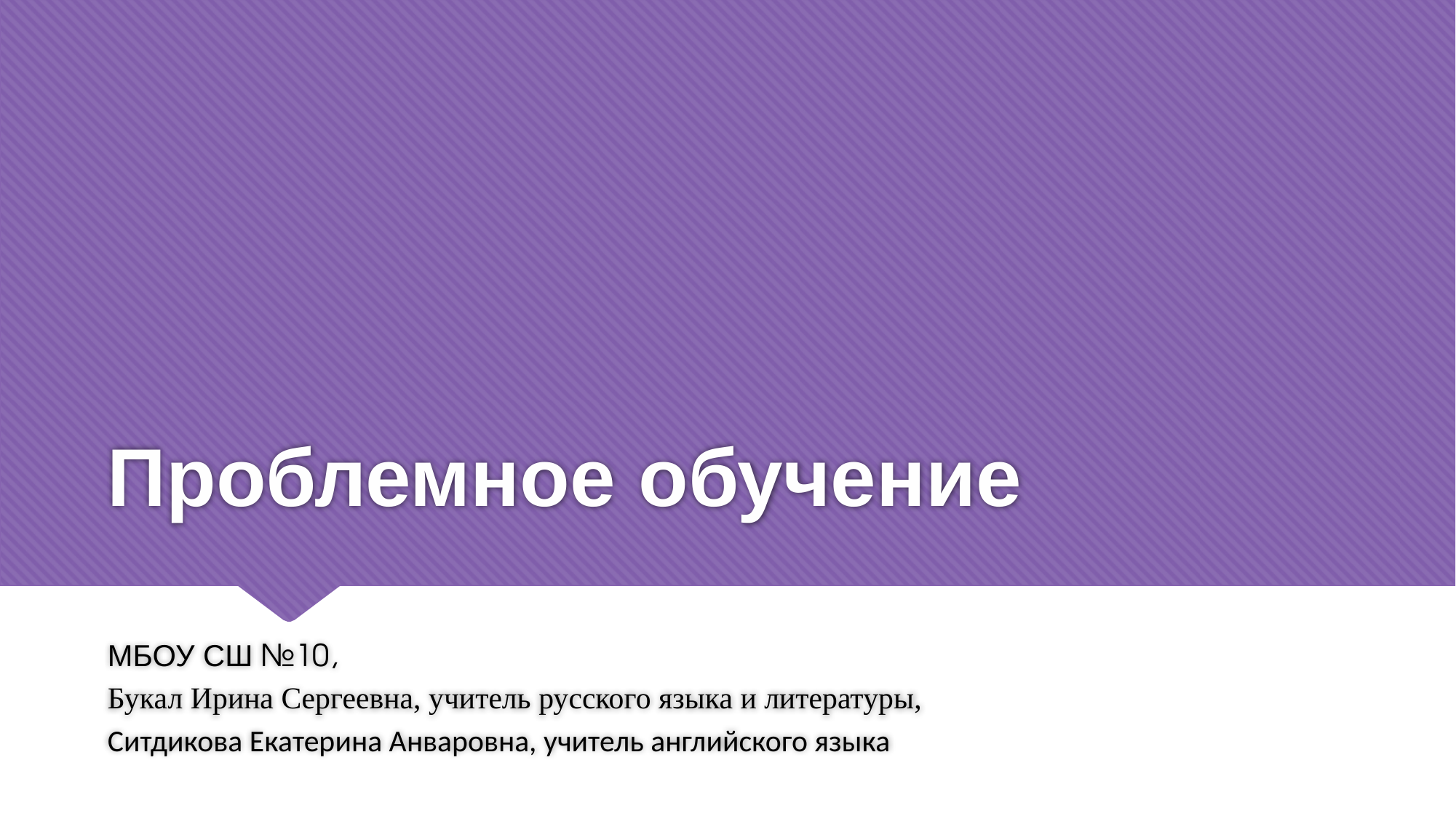

# Проблемное обучение
МБОУ СШ №10,
Букал Ирина Сергеевна, учитель русского языка и литературы,
Ситдикова Екатерина Анваровна, учитель английского языка